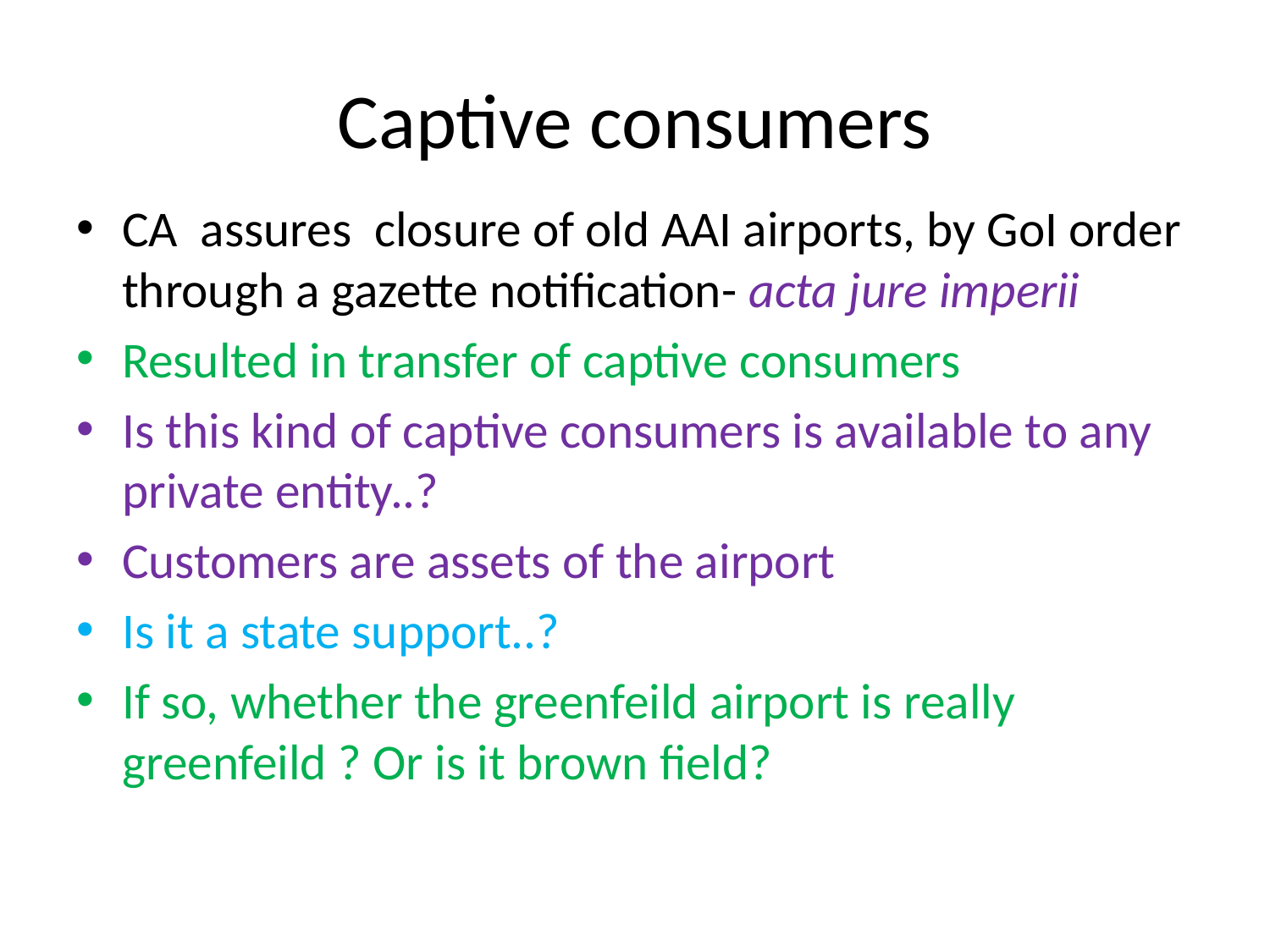

# Captive consumers
CA  assures  closure of old AAI airports, by GoI order through a gazette notification- acta jure imperii
Resulted in transfer of captive consumers
Is this kind of captive consumers is available to any private entity..?
Customers are assets of the airport
Is it a state support..?
If so, whether the greenfeild airport is really greenfeild ? Or is it brown field?